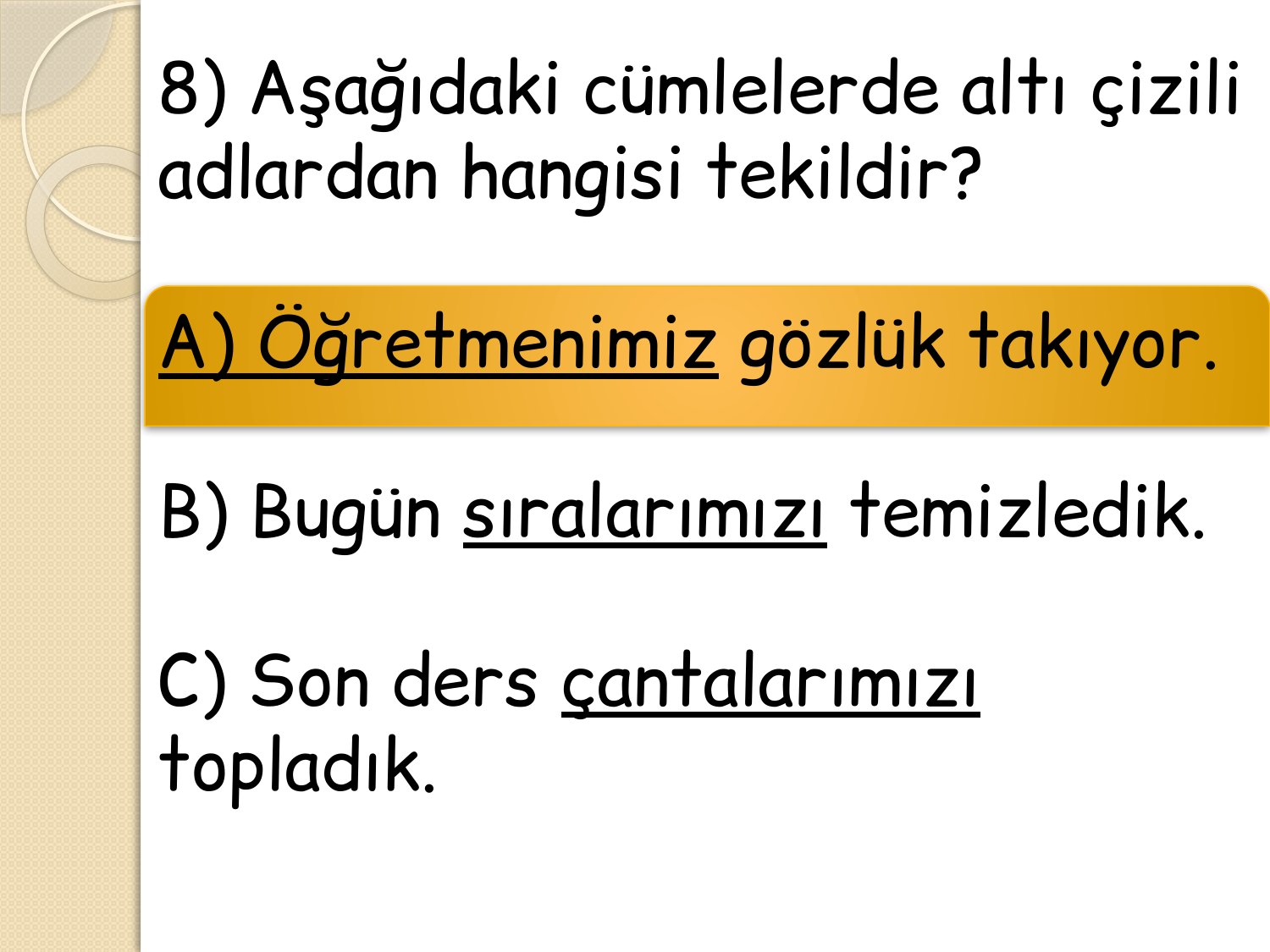

8) Aşağıdaki cümlelerde altı çizili adlardan hangisi tekildir?

A) Öğretmenimiz gözlük takıyor.

B) Bugün sıralarımızı temizledik.

C) Son ders çantalarımızı topladık.